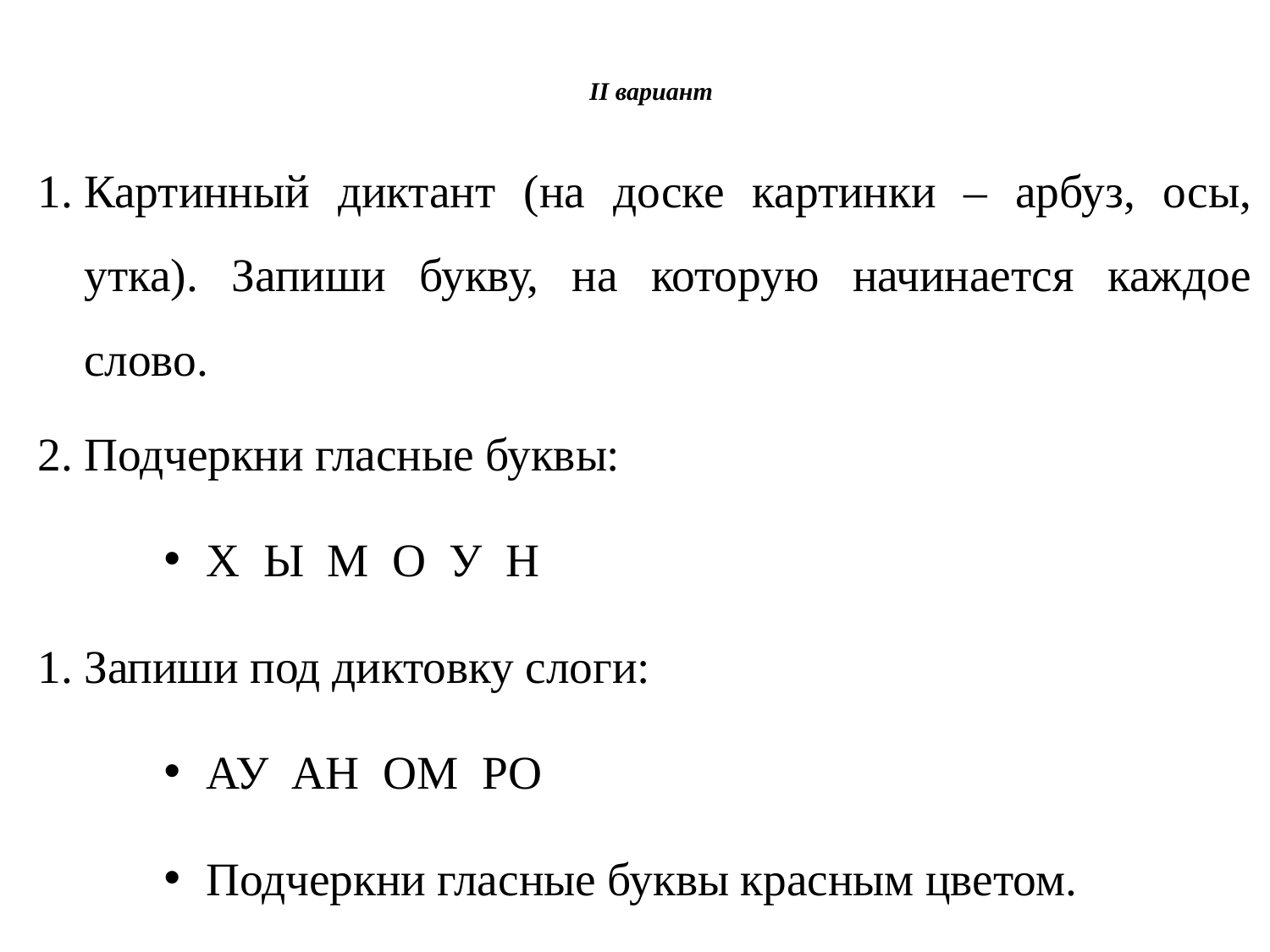

# II вариант
Картинный диктант (на доске картинки – арбуз, осы, утка). Запиши букву, на которую начинается каждое слово.
Подчеркни гласные буквы:
Х  Ы  М  О  У  Н
Запиши под диктовку слоги:
АУ  АН  ОМ  РО
Подчеркни гласные буквы красным цветом.